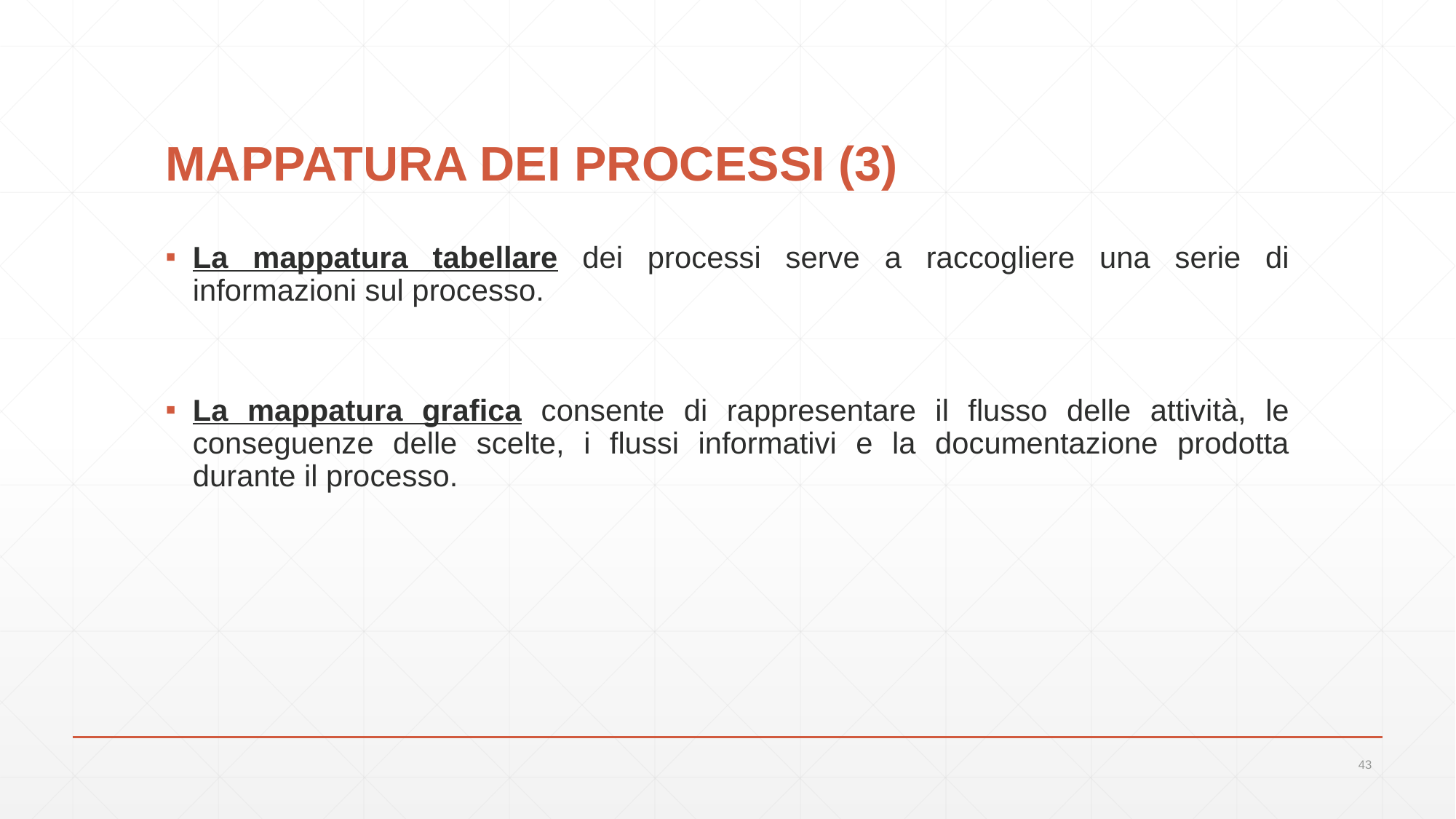

# MAPPATURA DEI PROCESSI (3)
La mappatura tabellare dei processi serve a raccogliere una serie di informazioni sul processo.

La mappatura grafica consente di rappresentare il flusso delle attività, le conseguenze delle scelte, i flussi informativi e la documentazione prodotta durante il processo.

43